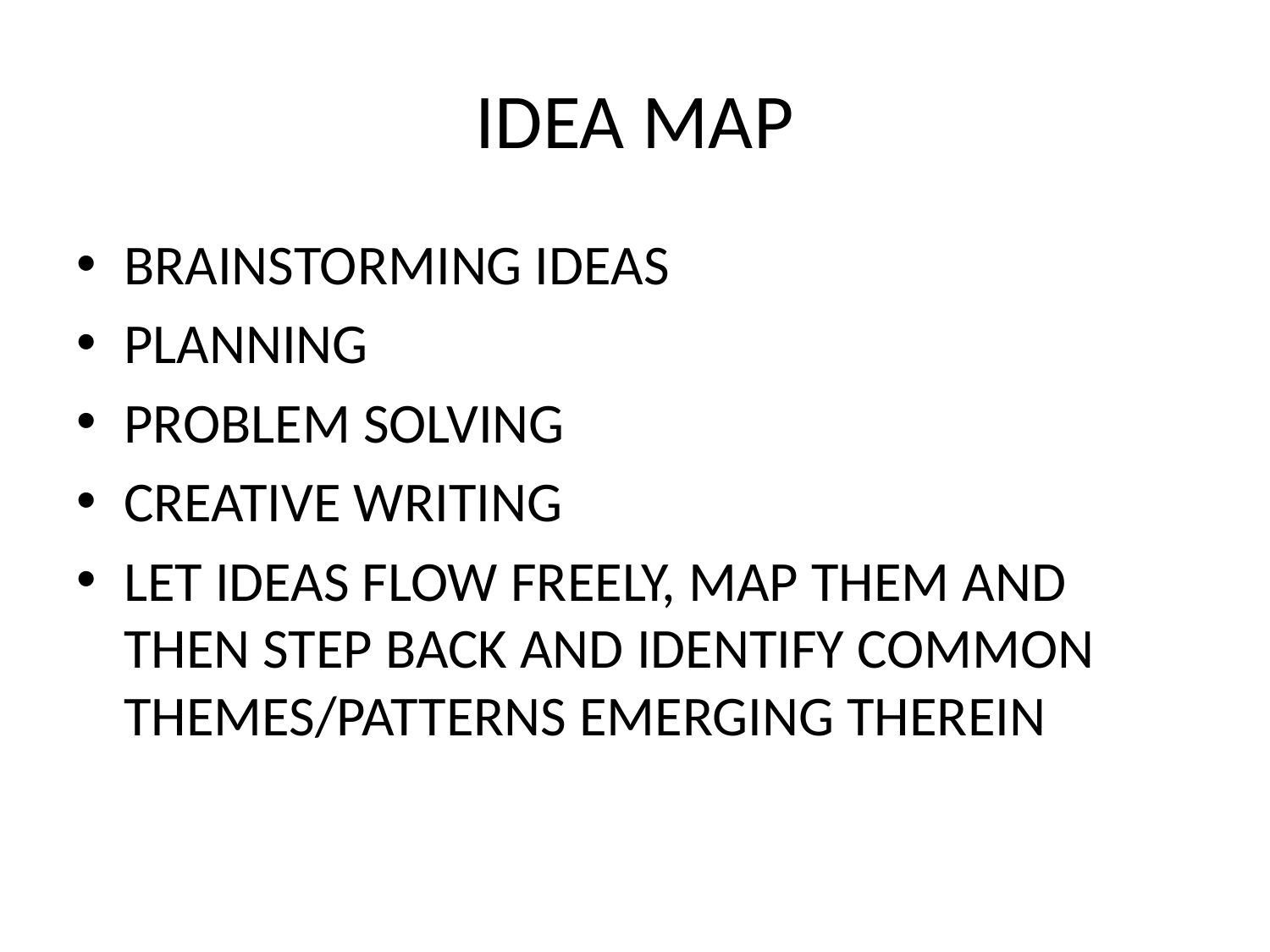

# IDEA MAP
BRAINSTORMING IDEAS
PLANNING
PROBLEM SOLVING
CREATIVE WRITING
LET IDEAS FLOW FREELY, MAP THEM AND THEN STEP BACK AND IDENTIFY COMMON THEMES/PATTERNS EMERGING THEREIN